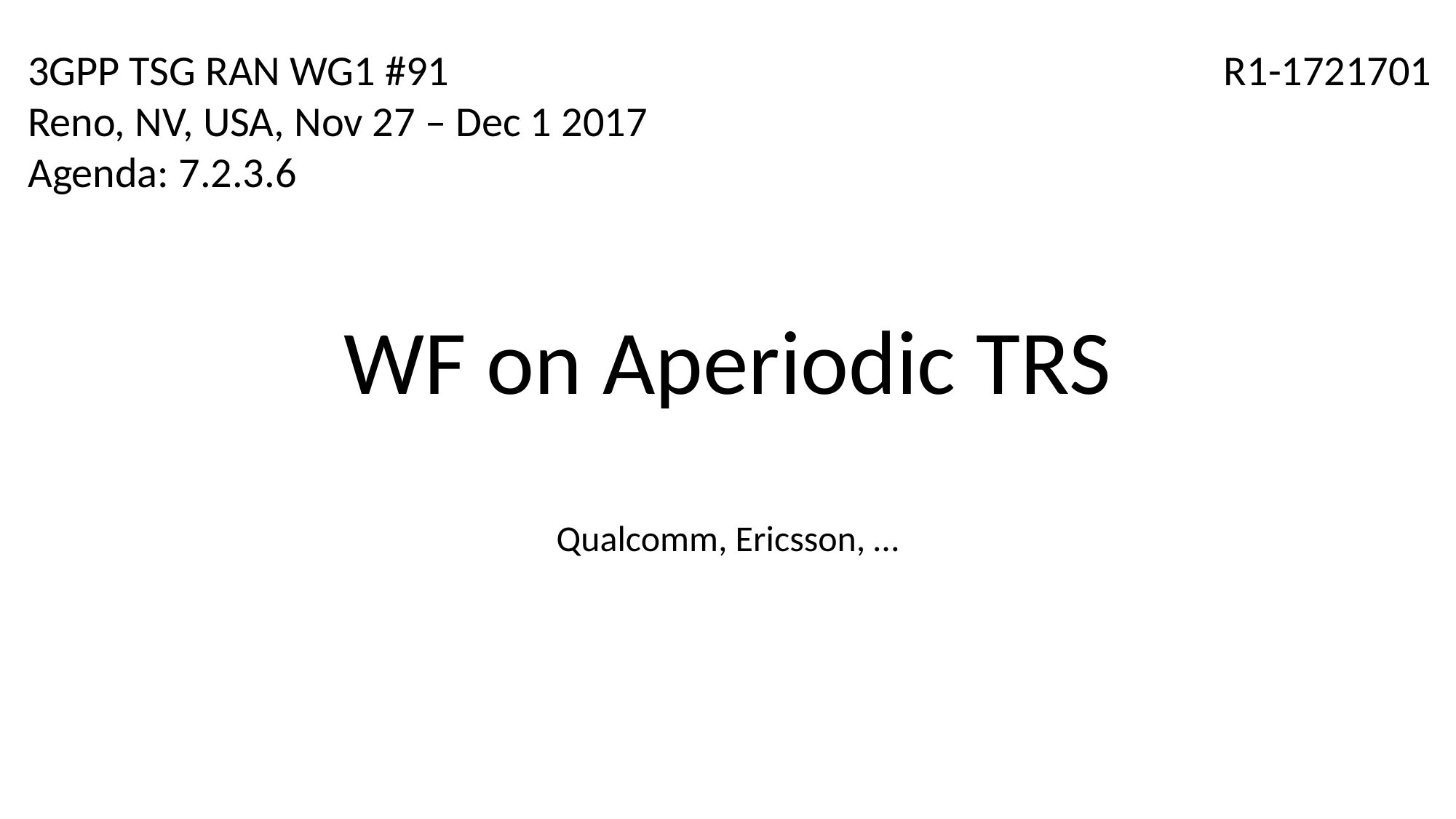

3GPP TSG RAN WG1 #91
Reno, NV, USA, Nov 27 – Dec 1 2017
Agenda: 7.2.3.6
R1-1721701
WF on Aperiodic TRS
Qualcomm, Ericsson, …